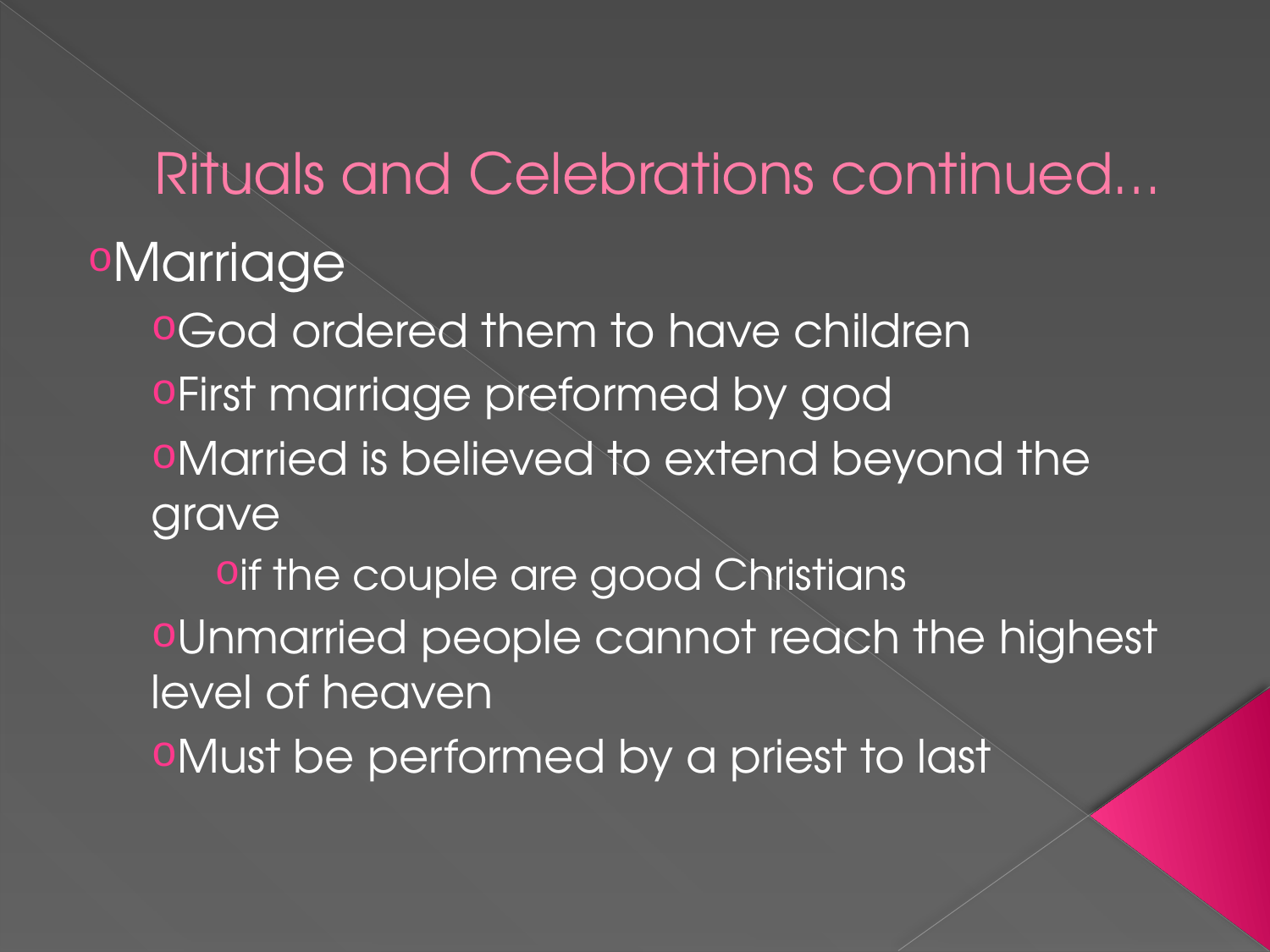

# Rituals and Celebrations continued…
Marriage
God ordered them to have children
First marriage preformed by god
Married is believed to extend beyond the grave
if the couple are good Christians
Unmarried people cannot reach the highest level of heaven
Must be performed by a priest to last